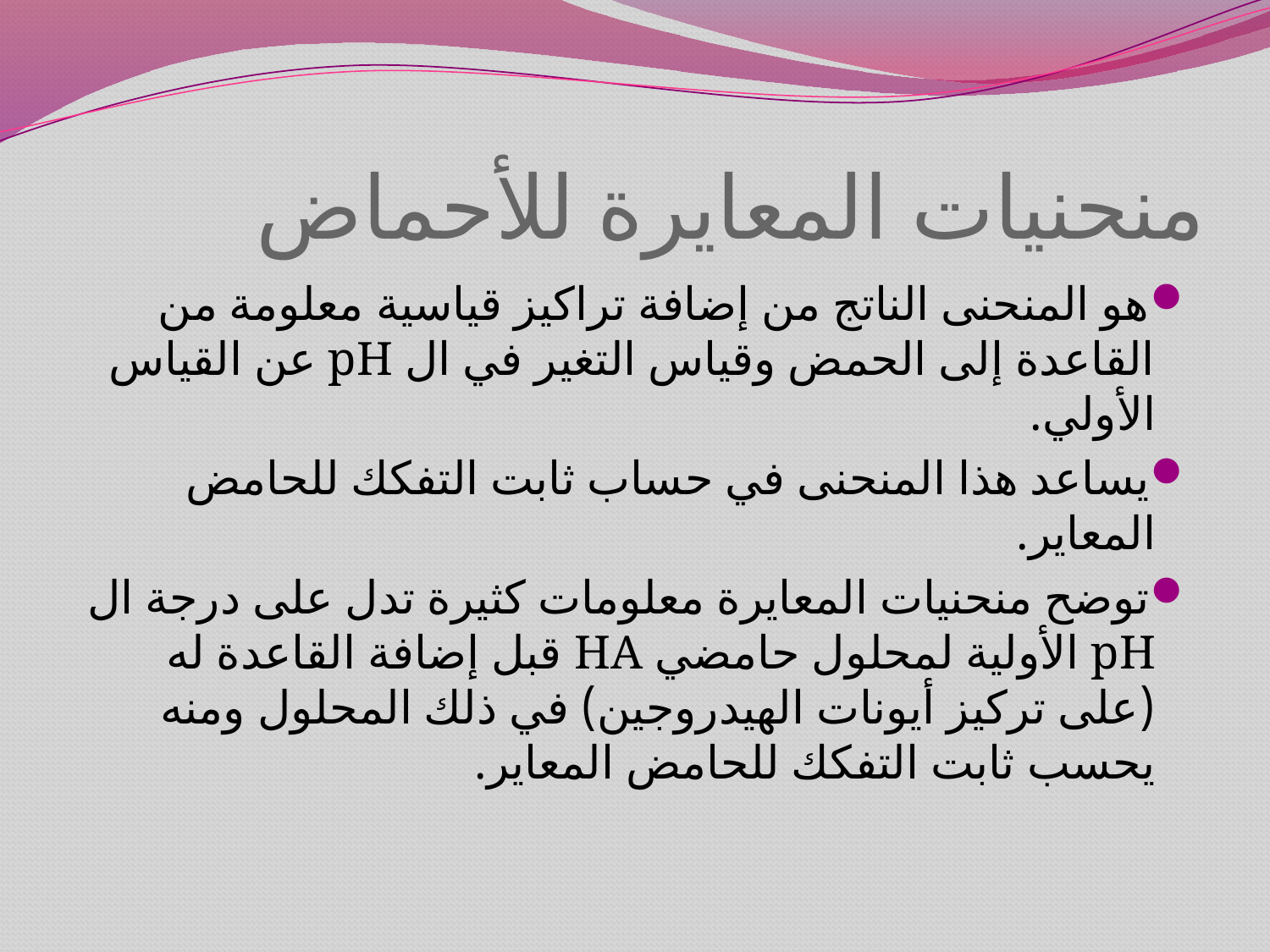

# منحنيات المعايرة للأحماض
هو المنحنى الناتج من إضافة تراكيز قياسية معلومة من القاعدة إلى الحمض وقياس التغير في ال pH عن القياس الأولي.
يساعد هذا المنحنى في حساب ثابت التفكك للحامض المعاير.
توضح منحنيات المعايرة معلومات كثيرة تدل على درجة ال pH الأولية لمحلول حامضي HA قبل إضافة القاعدة له (على تركيز أيونات الهيدروجين) في ذلك المحلول ومنه يحسب ثابت التفكك للحامض المعاير.